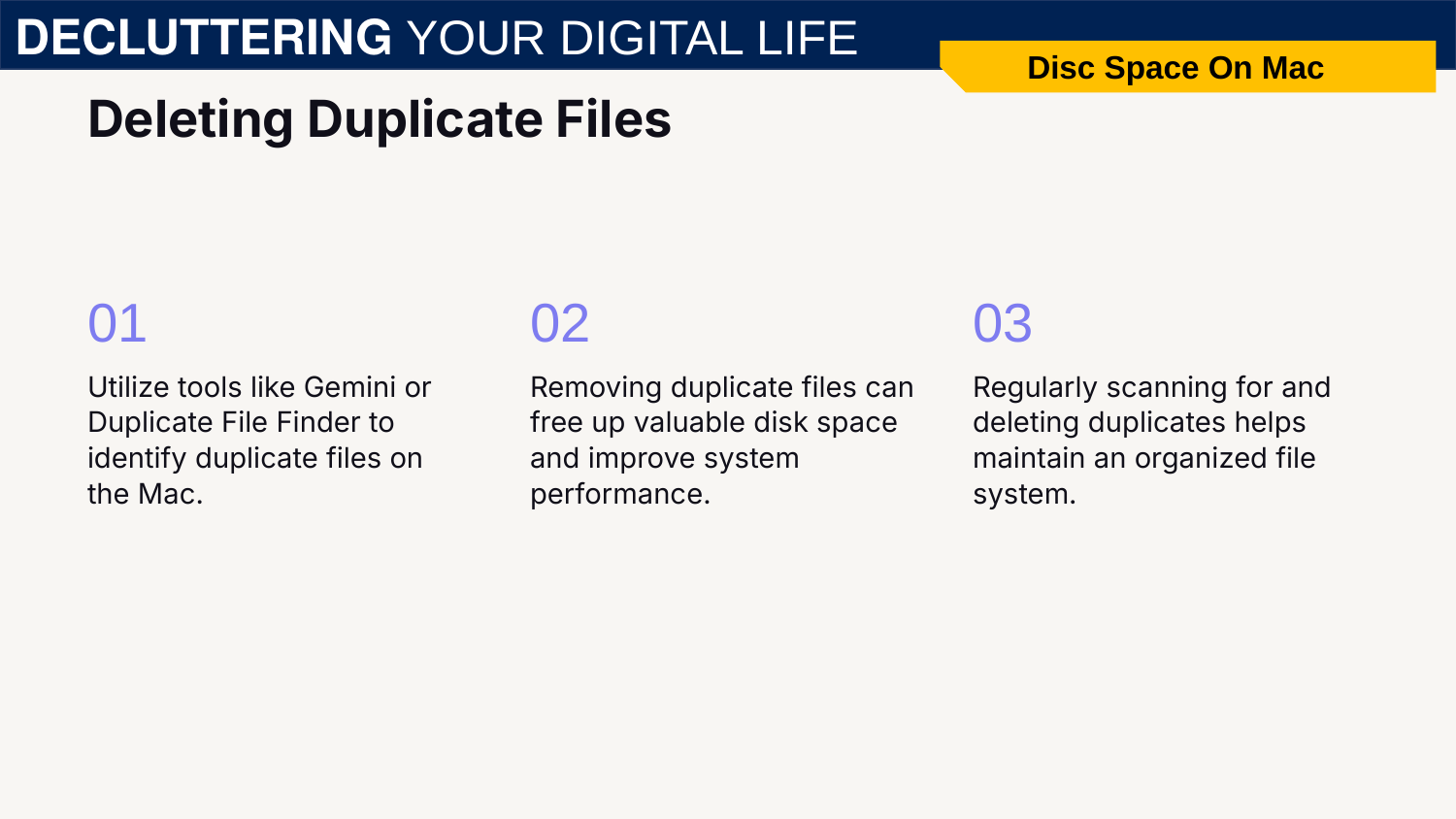

DECLUTTERING YOUR DIGITAL LIFE
Disc Space On Mac

# Deleting Duplicate Files
01
02
03
Utilize tools like Gemini or Duplicate File Finder to identify duplicate files on the Mac.
Removing duplicate files can free up valuable disk space and improve system performance.
Regularly scanning for and deleting duplicates helps maintain an organized file system.